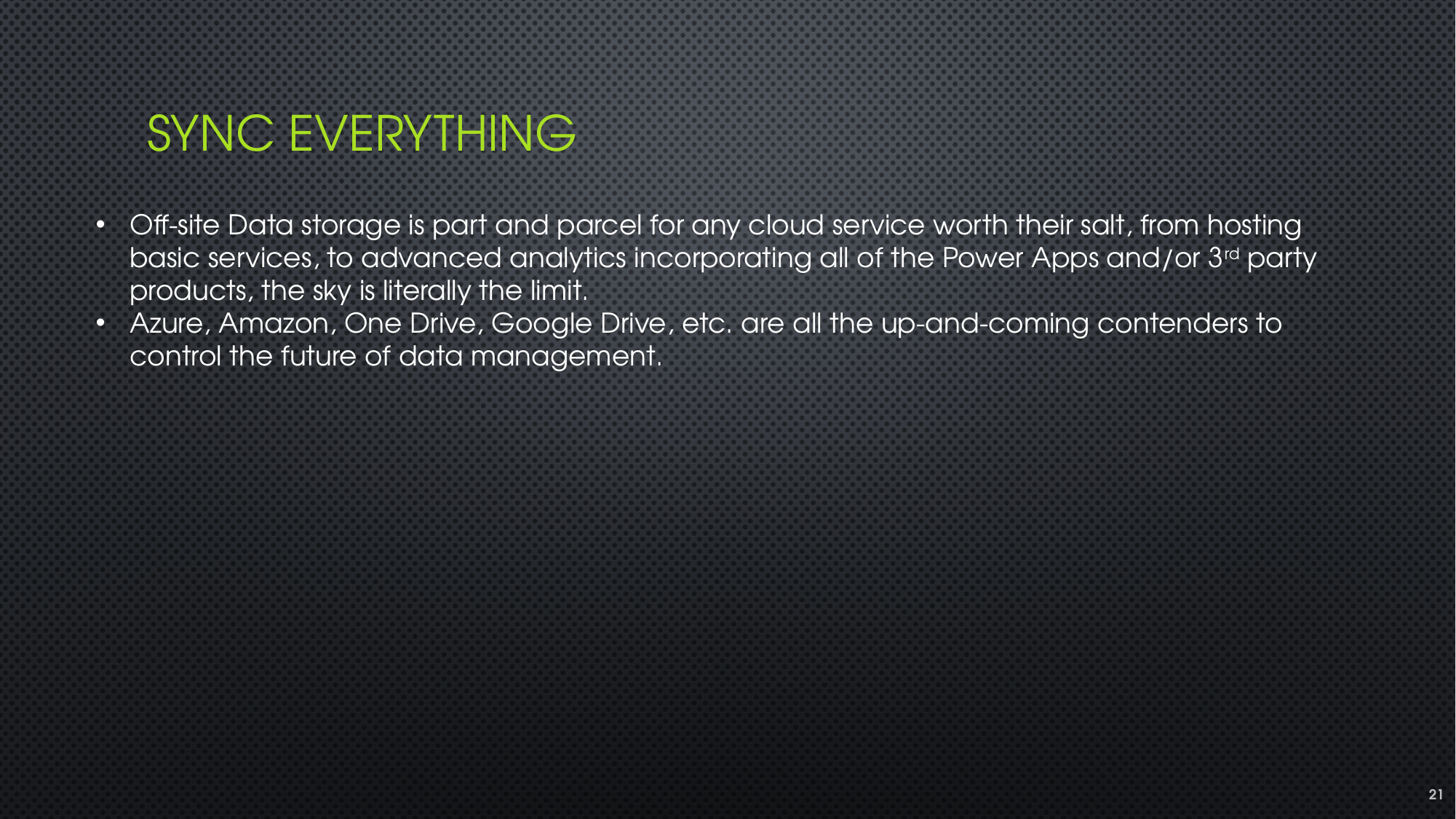

# Sync Everything
Off-site Data storage is part and parcel for any cloud service worth their salt, from hosting basic services, to advanced analytics incorporating all of the Power Apps and/or 3rd party products, the sky is literally the limit.
Azure, Amazon, One Drive, Google Drive, etc. are all the up-and-coming contenders to control the future of data management.

21